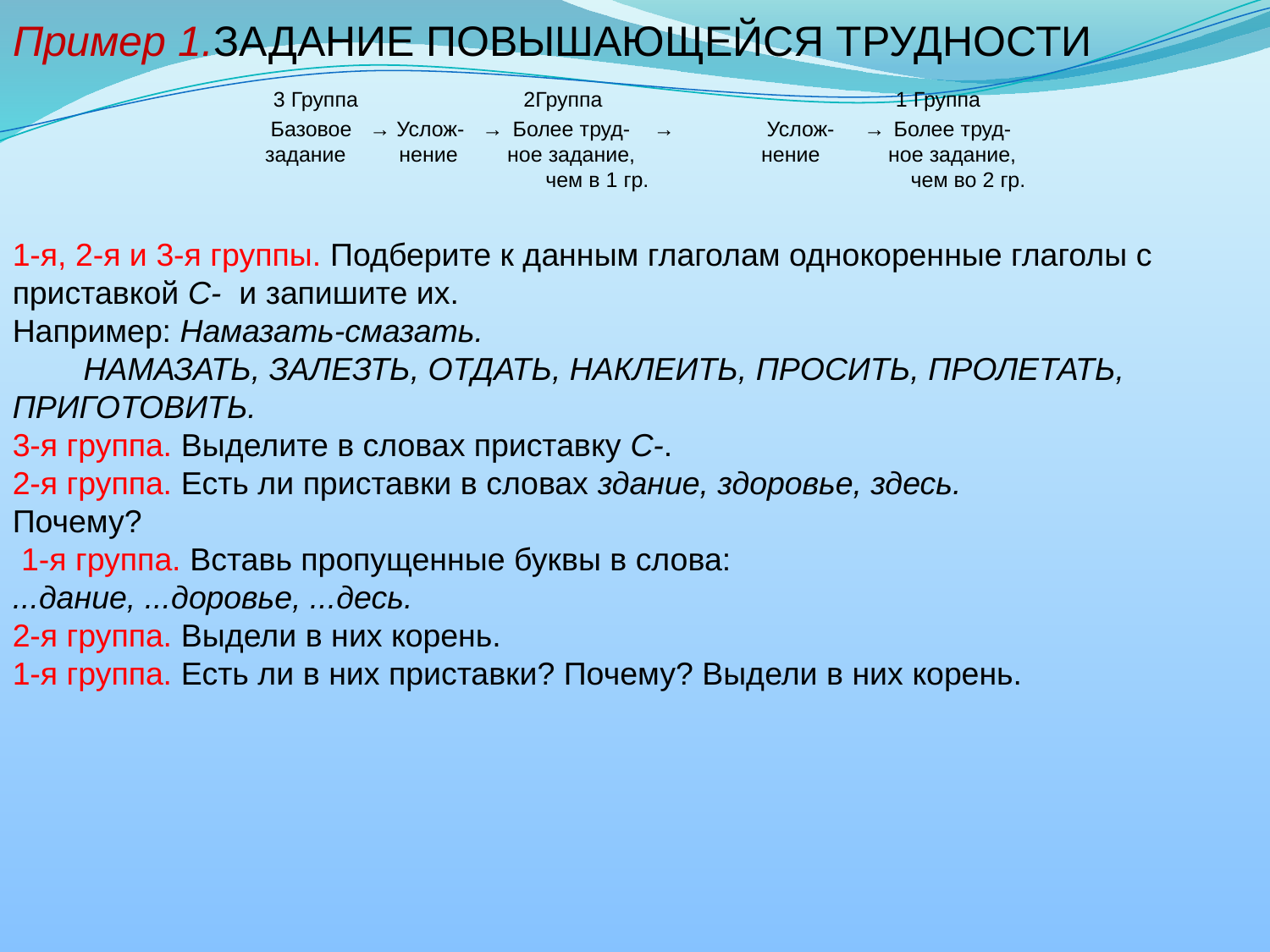

Пример 1.ЗАДАНИЕ ПОВЫШАЮЩЕЙСЯ ТРУДНОСТИ
                      3 Группа	                      2Группа	                                          1 Группа
  Базовое   → Услож-   →	Более труд-    →	Услож-     →	Более труд-
  задание         нение	ное задание,	нение	ное задание,
                                                   чем в 1 гр.	                           чем во 2 гр.

1-я, 2-я и 3-я группы. Подберите к данным глаголам однокоренные глаголы с приставкой С-  и запишите их.
Например: Намазать-смазать.
        НАМАЗАТЬ, ЗАЛЕЗТЬ, ОТДАТЬ, НАКЛЕИТЬ, ПРОСИТЬ, ПРОЛЕТАТЬ, ПРИГОТОВИТЬ.
3-я группа. Выделите в словах приставку С-.
2-я группа. Есть ли приставки в словах здание, здоровье, здесь.
Почему?
 1-я группа. Вставь пропущенные буквы в слова:
...дание, ...доровье, ...десь.
2-я группа. Выдели в них корень.
1-я группа. Есть ли в них приставки? Почему? Выдели в них корень.